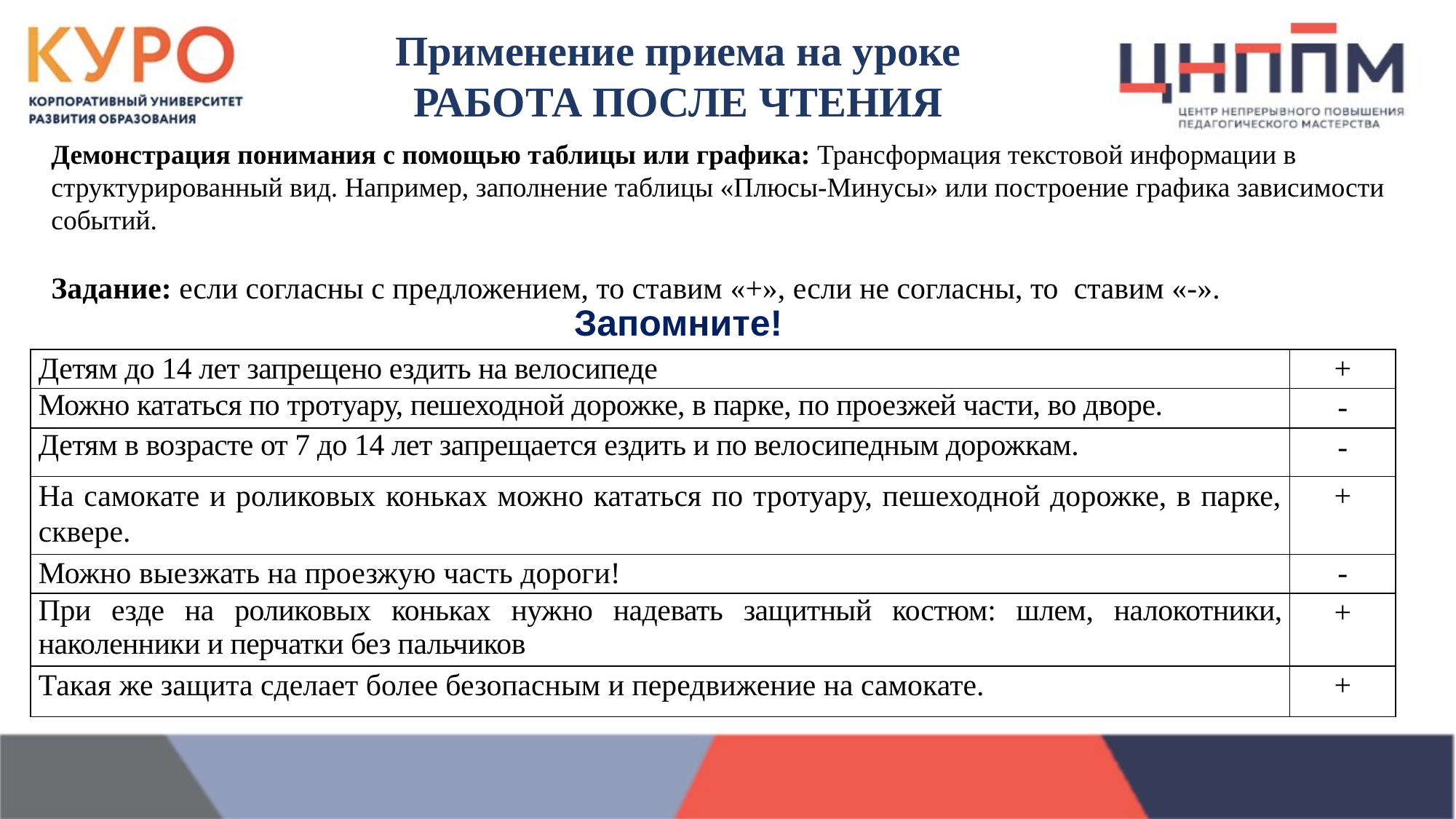

Применение приема на уроке
РАБОТА ПОСЛЕ ЧТЕНИЯ
Демонстрация понимания с помощью таблицы или графика: Трансформация текстовой информации в структурированный вид. Например, заполнение таблицы «Плюсы-Минусы» или построение графика зависимости событий.

Задание: если согласны с предложением, то ставим «+», если не согласны, то  ставим «-».
Запомните!
| Детям до 14 лет запрещено ездить на велосипеде | + |
| --- | --- |
| Можно кататься по тротуару, пешеходной дорожке, в парке, по проезжей части, во дворе. | - |
| Детям в возрасте от 7 до 14 лет запрещается ездить и по велосипедным дорожкам. | - |
| На самокате и роликовых коньках можно кататься по тротуару, пешеходной дорожке, в парке, сквере. | + |
| Можно выезжать на проезжую часть дороги! | - |
| При езде на роликовых коньках нужно надевать защитный костюм: шлем, налокотники, наколенники и перчатки без пальчиков | + |
| Такая же защита сделает более безопасным и передвижение на самокате. | + |